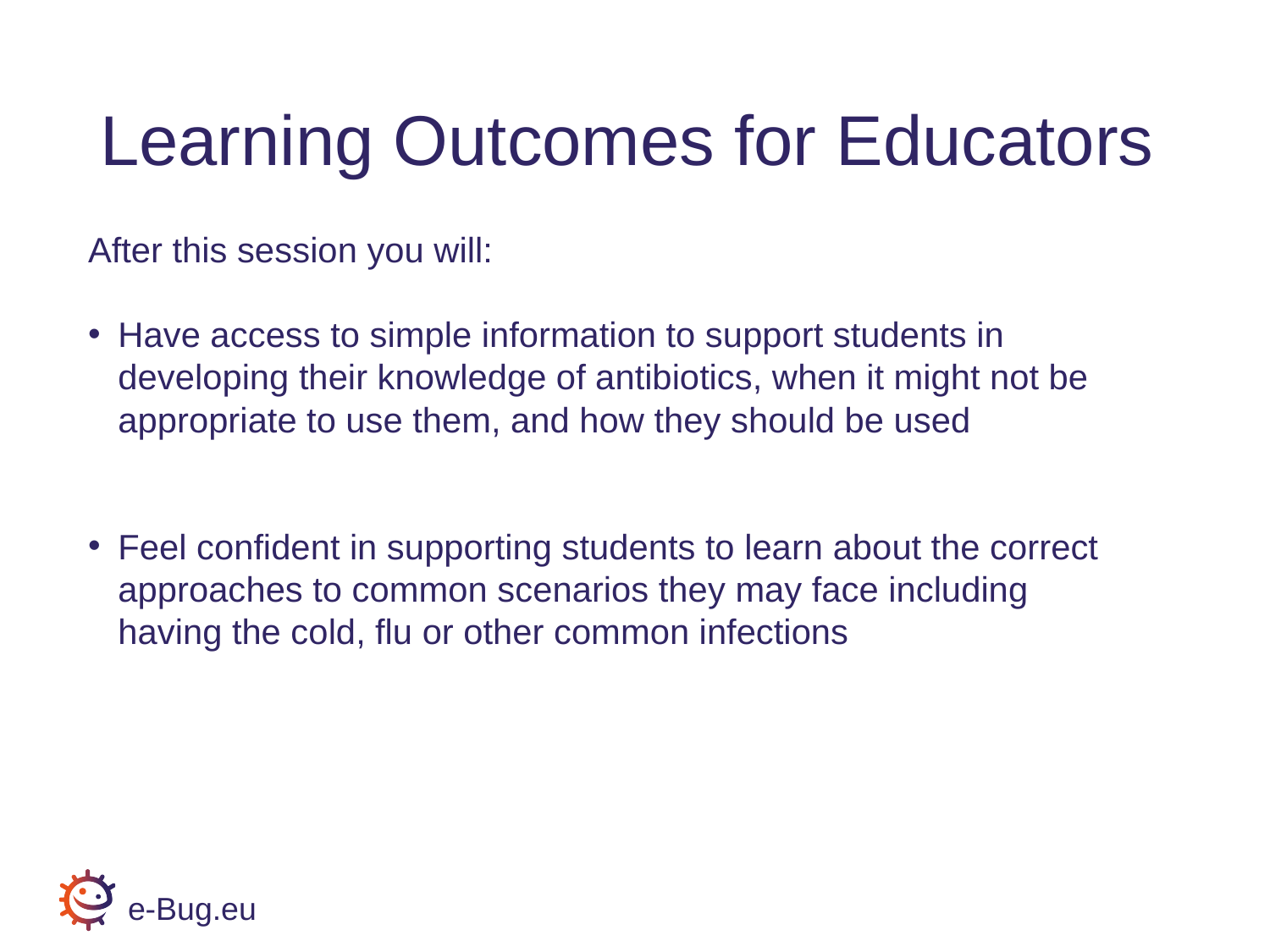

# Learning Outcomes for Educators
After this session you will:

Have access to simple information to support students in developing their knowledge of antibiotics, when it might not be appropriate to use them, and how they should be used

Feel confident in supporting students to learn about the correct approaches to common scenarios they may face including having the cold, flu or other common infections

e-Bug.eu